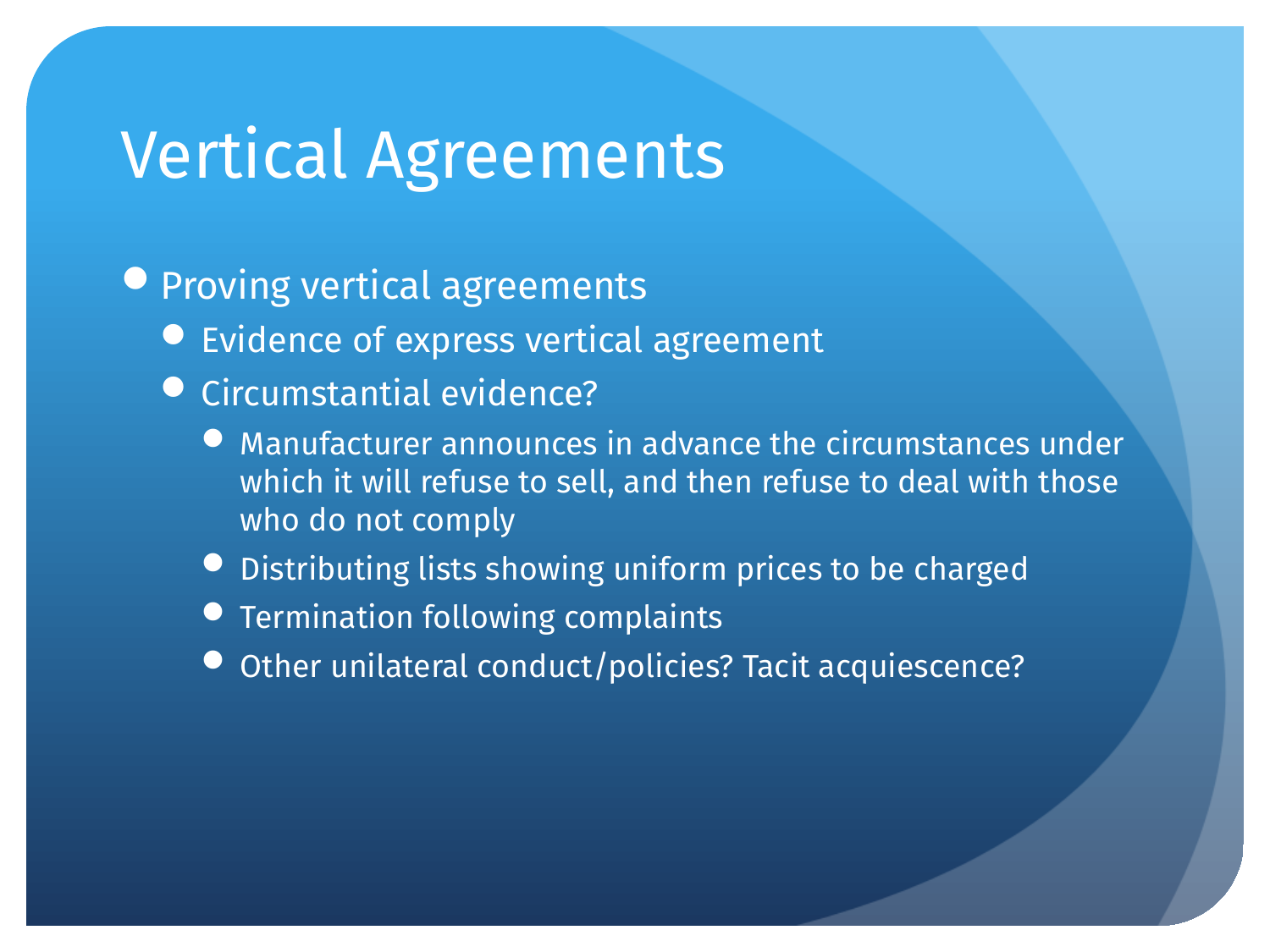

# Vertical Agreements
Proving vertical agreements
Evidence of express vertical agreement
Circumstantial evidence?
Manufacturer announces in advance the circumstances under which it will refuse to sell, and then refuse to deal with those who do not comply
Distributing lists showing uniform prices to be charged
Termination following complaints
Other unilateral conduct/policies? Tacit acquiescence?